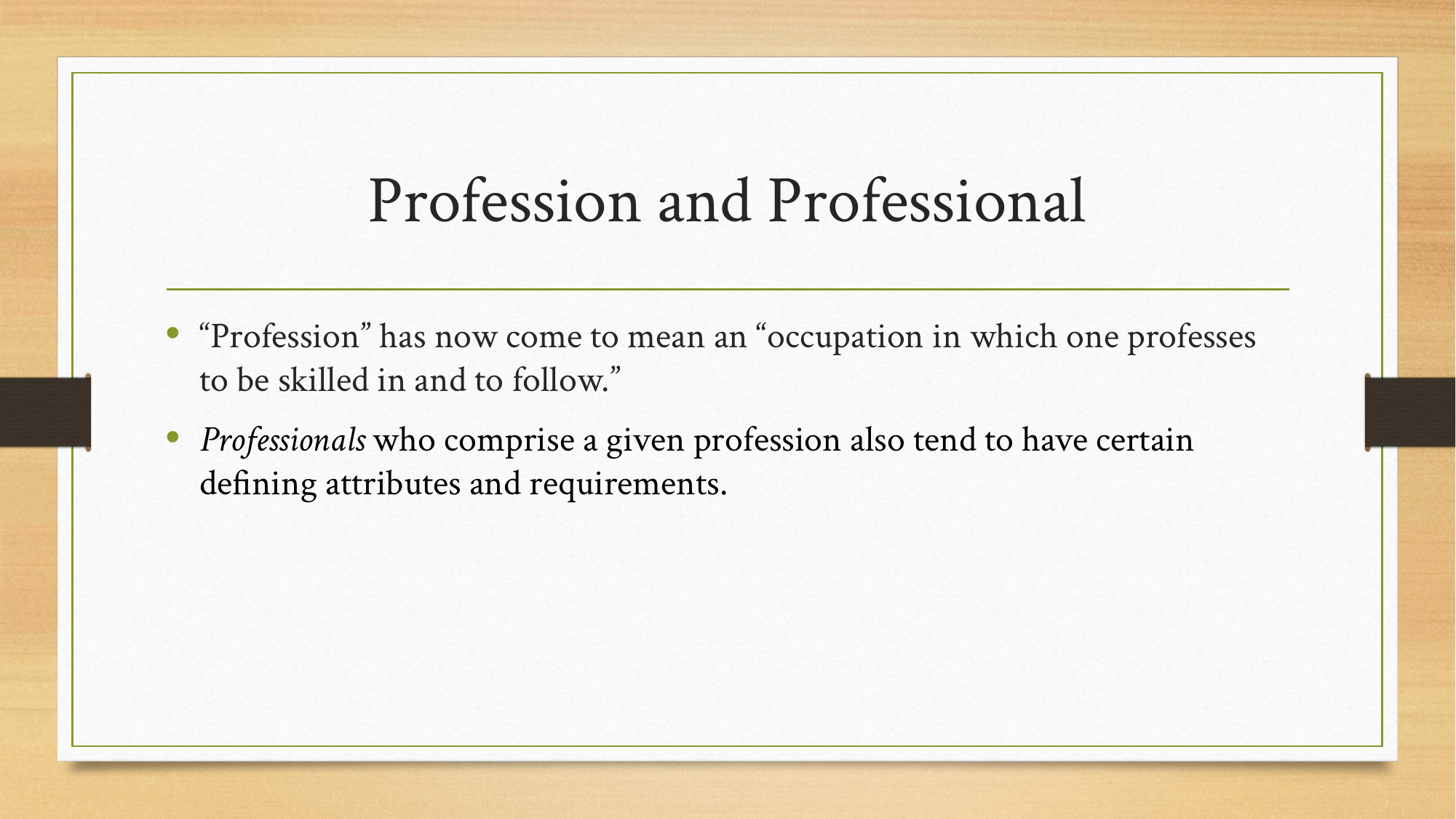

# Profession and Professional
“Profession” has now come to mean an “occupation in which one professes to be skilled in and to follow.”
Professionals who comprise a given profession also tend to have certain defining attributes and requirements.